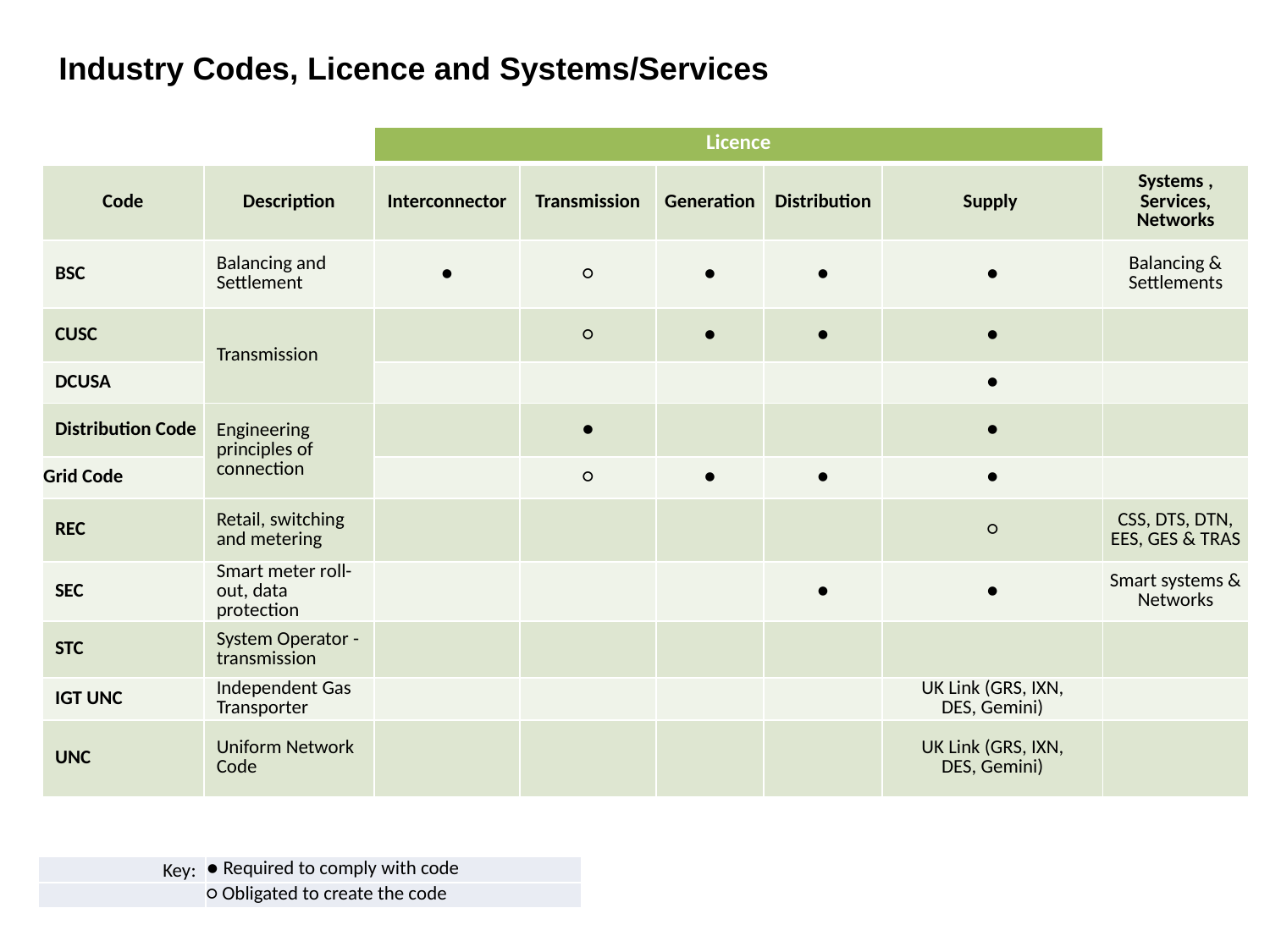

Industry Codes, Licence and Systems/Services
|  |  | Licence |  |  |  |  |  |
| --- | --- | --- | --- | --- | --- | --- | --- |
| Code | Description | Interconnector | Transmission | Generation | Distribution | Supply | Systems , Services, Networks |
| BSC | Balancing and Settlement | ● | ○ | ● | ● | ● | Balancing & Settlements |
| CUSC | Transmission |  | ○ | ● | ● | ● |  |
| DCUSA |  |  |  |  |  | ● |  |
| Distribution Code | Engineering principles of connection |  | ● |  |  | ● |  |
| Grid Code |  |  | ○ | ● | ● | ● |  |
| REC | Retail, switching and metering |  |  |  |  | ○ | CSS, DTS, DTN, EES, GES & TRAS |
| SEC | Smart meter roll-out, data protection |  |  |  | ● | ● | Smart systems & Networks |
| STC | System Operator - transmission |  |  |  |  |  |  |
| IGT UNC | Independent Gas Transporter |  |  |  |  | UK Link (GRS, IXN, DES, Gemini) |  |
| UNC | Uniform Network Code |  |  |  |  | UK Link (GRS, IXN, DES, Gemini) |  |
| Key: | ● Required to comply with code |
| --- | --- |
|  | ○ Obligated to create the code |